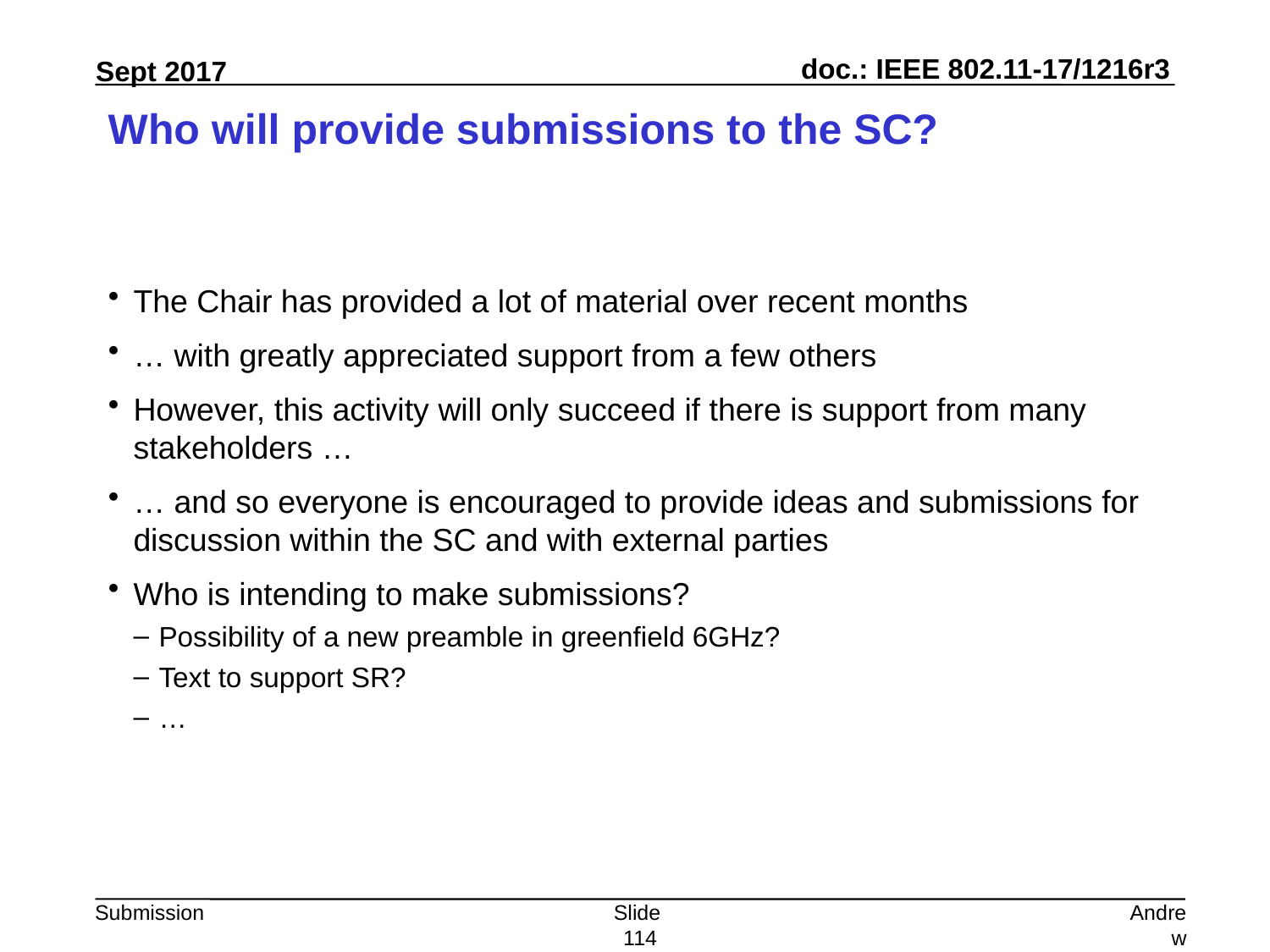

# Who will provide submissions to the SC?
The Chair has provided a lot of material over recent months
… with greatly appreciated support from a few others
However, this activity will only succeed if there is support from many stakeholders …
… and so everyone is encouraged to provide ideas and submissions for  discussion within the SC and with external parties
Who is intending to make submissions?
Possibility of a new preamble in greenfield 6GHz?
Text to support SR?
…
Slide 114
Andrew Myles, Cisco